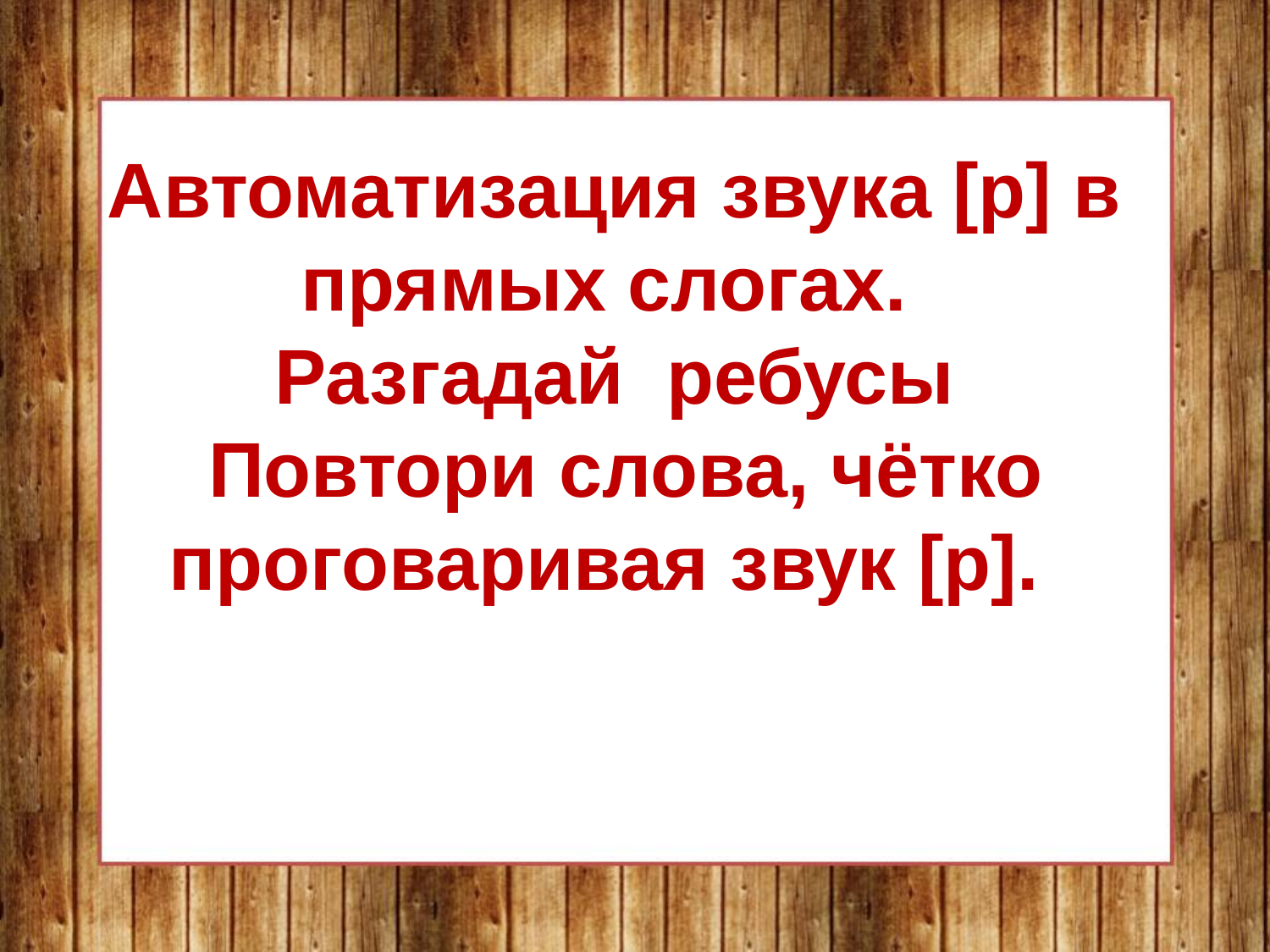

Автоматизация звука [р] в прямых слогах.
Разгадай  ребусы
 Повтори слова, чётко проговаривая звук [р].